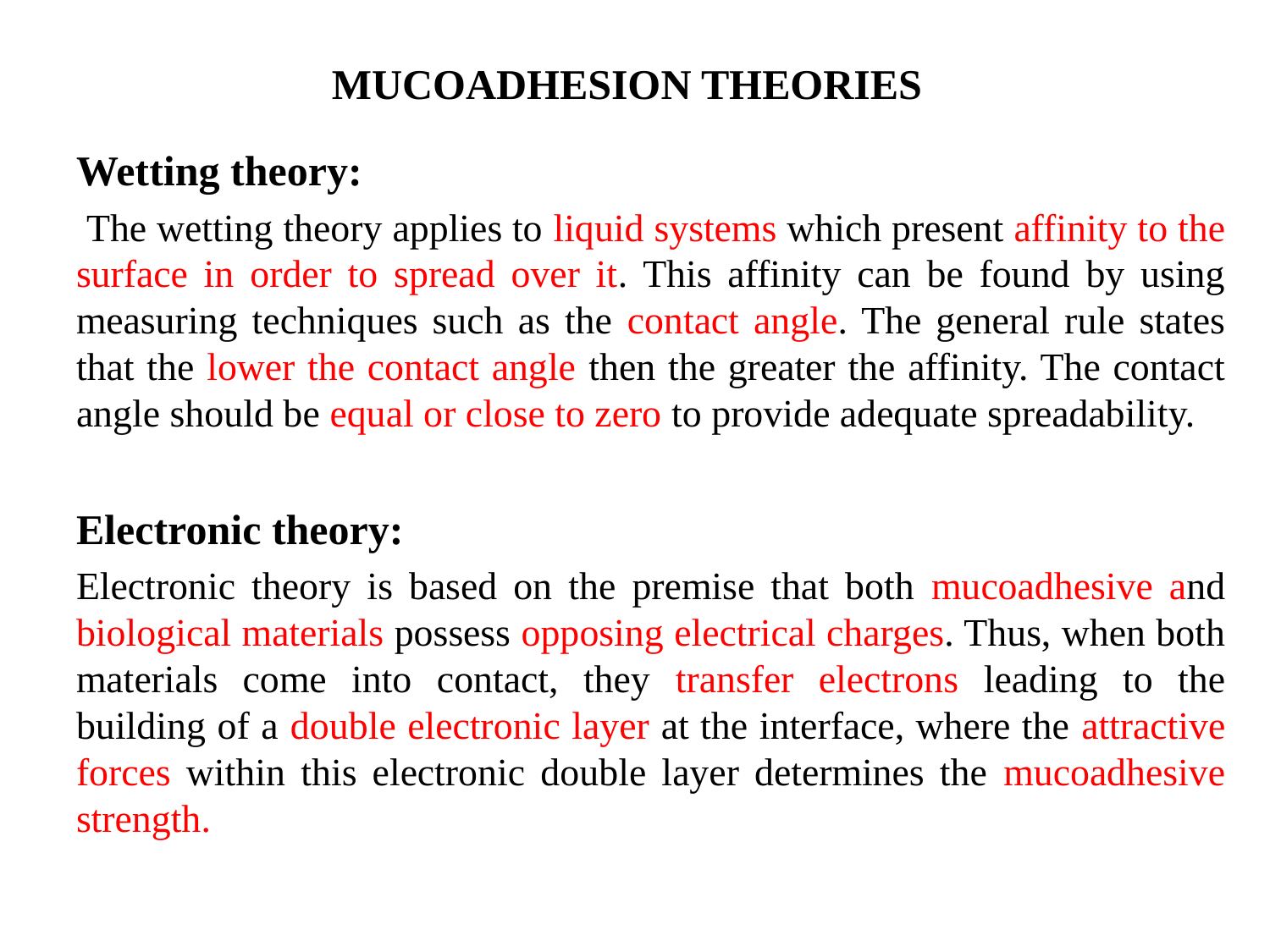

# MUCOADHESION THEORIES
Wetting theory:
 The wetting theory applies to liquid systems which present affinity to the surface in order to spread over it. This affinity can be found by using measuring techniques such as the contact angle. The general rule states that the lower the contact angle then the greater the affinity. The contact angle should be equal or close to zero to provide adequate spreadability.

Electronic theory:
Electronic theory is based on the premise that both mucoadhesive and biological materials possess opposing electrical charges. Thus, when both materials come into contact, they transfer electrons leading to the building of a double electronic layer at the interface, where the attractive forces within this electronic double layer determines the mucoadhesive strength.